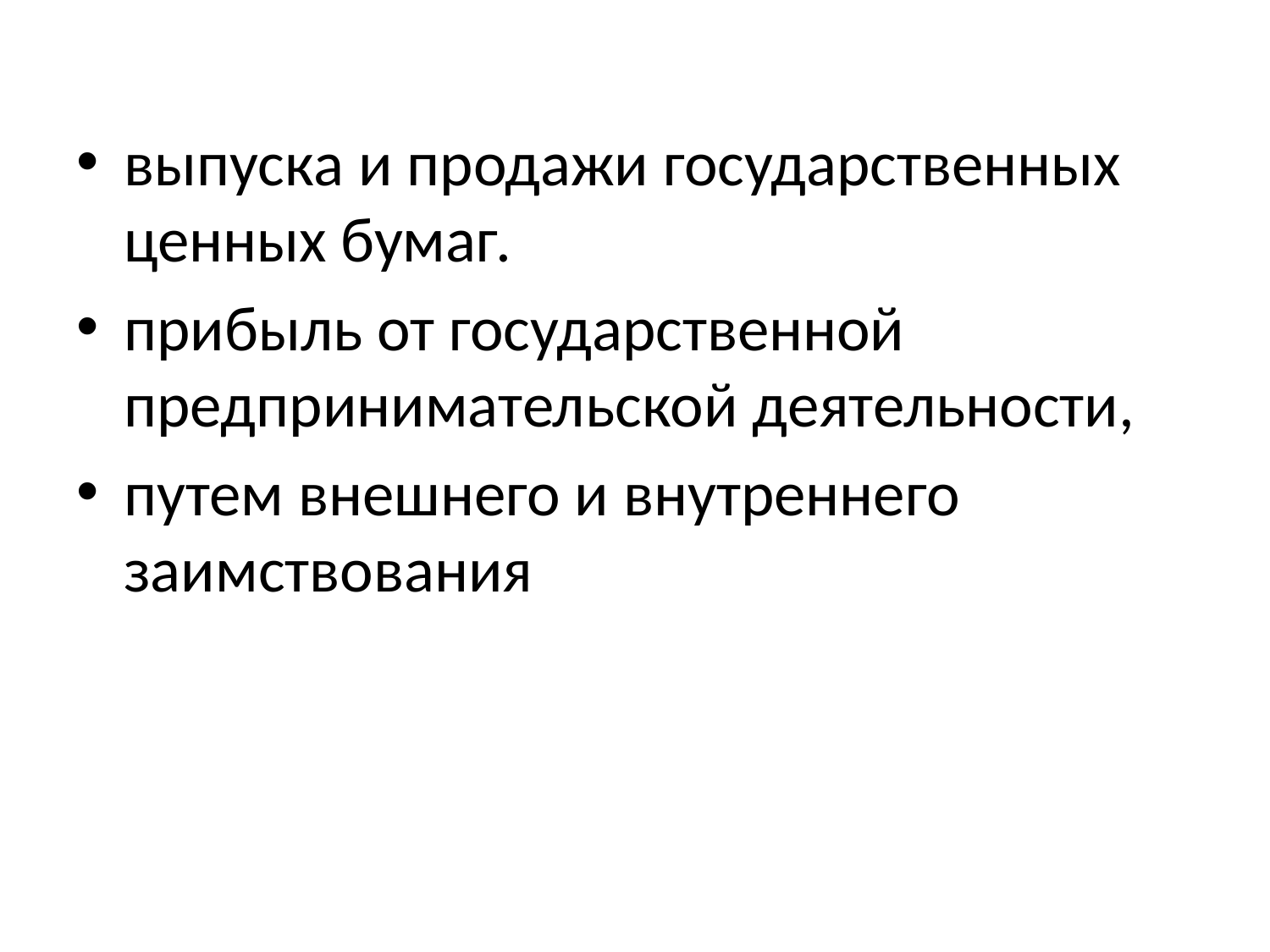

#
выпуска и продажи государственных ценных бумаг.
прибыль от государственной предпринимательской деятельности,
путем внешнего и внутреннего заимствования